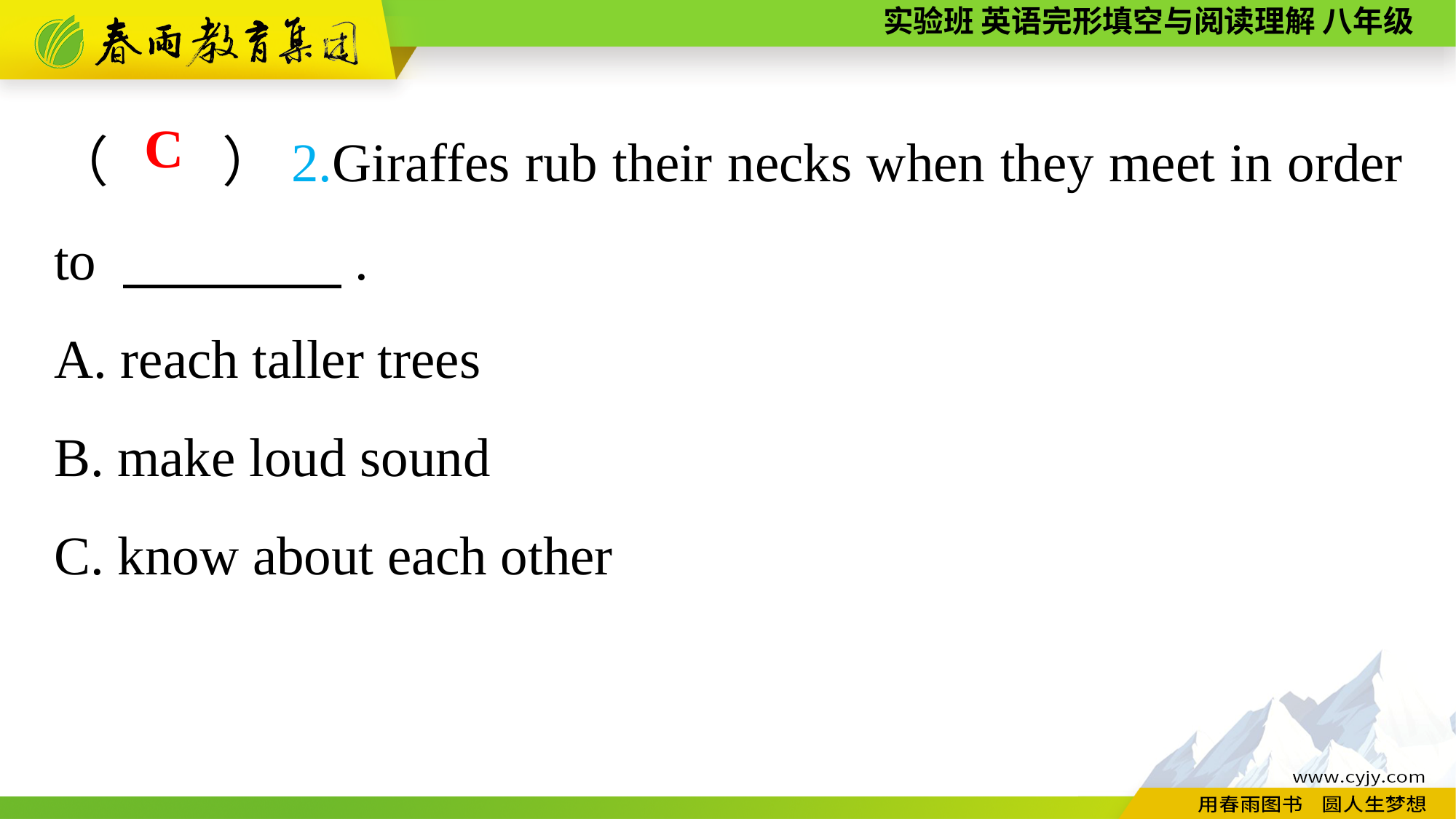

（　　）2.Giraffes rub their necks when they meet in order to 　　　　.
A. reach taller trees
B. make loud sound
C. know about each other
C